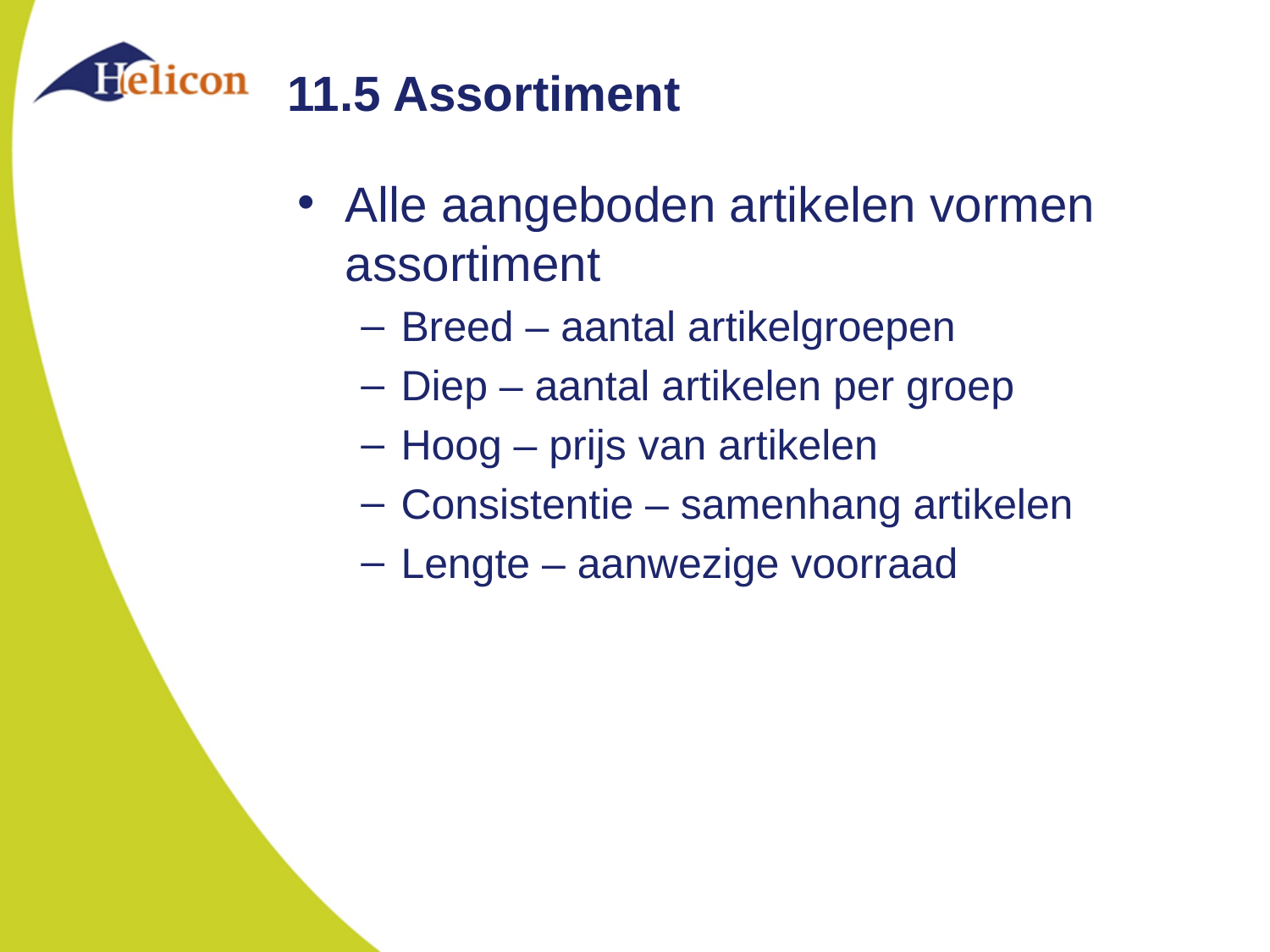

# 11.5 Assortiment
Alle aangeboden artikelen vormen assortiment
Breed – aantal artikelgroepen
Diep – aantal artikelen per groep
Hoog – prijs van artikelen
Consistentie – samenhang artikelen
Lengte – aanwezige voorraad